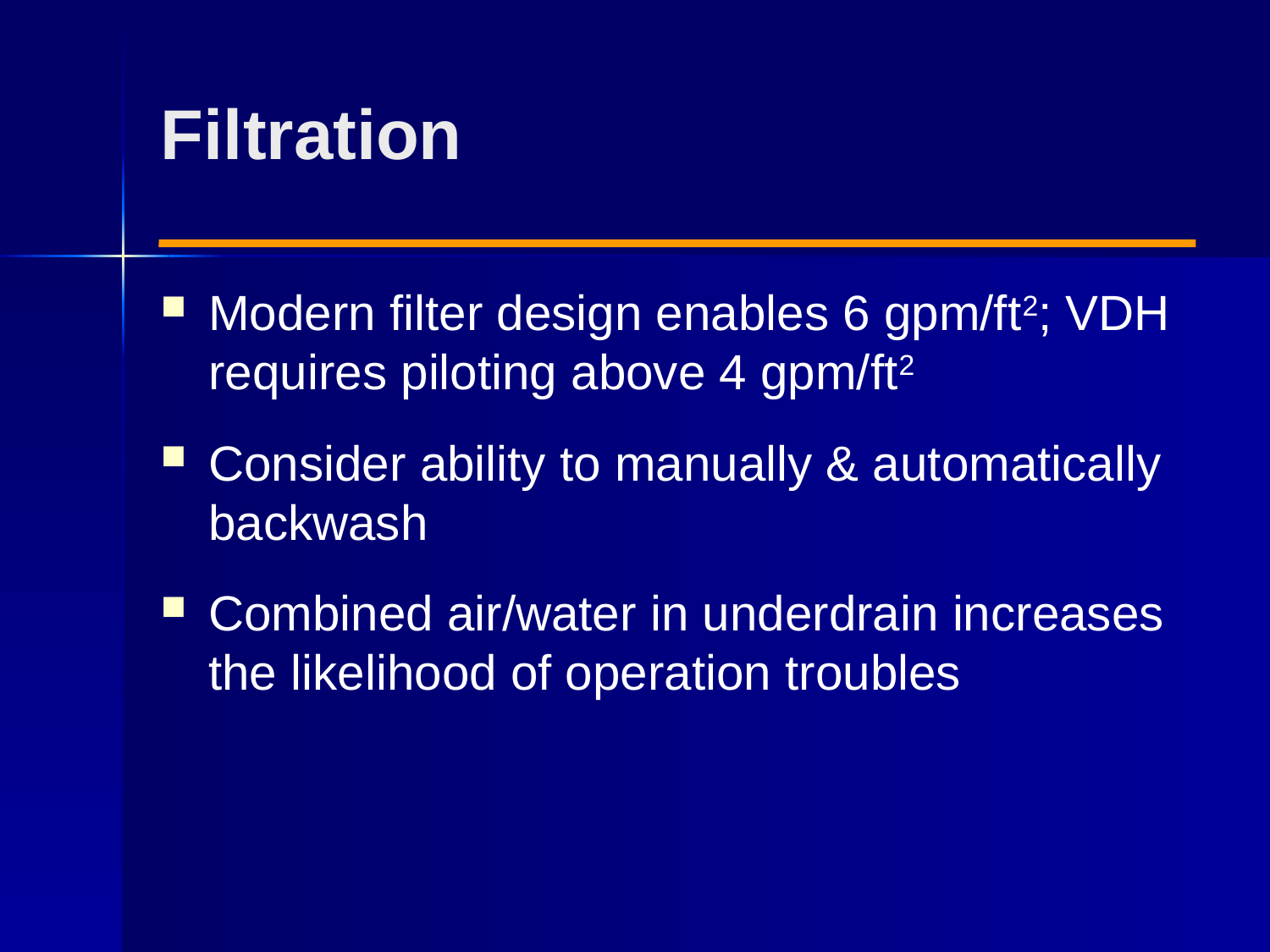

# Filtration
Modern filter design enables 6 gpm/ft2; VDH requires piloting above 4 gpm/ft2
Consider ability to manually & automatically backwash
Combined air/water in underdrain increases the likelihood of operation troubles